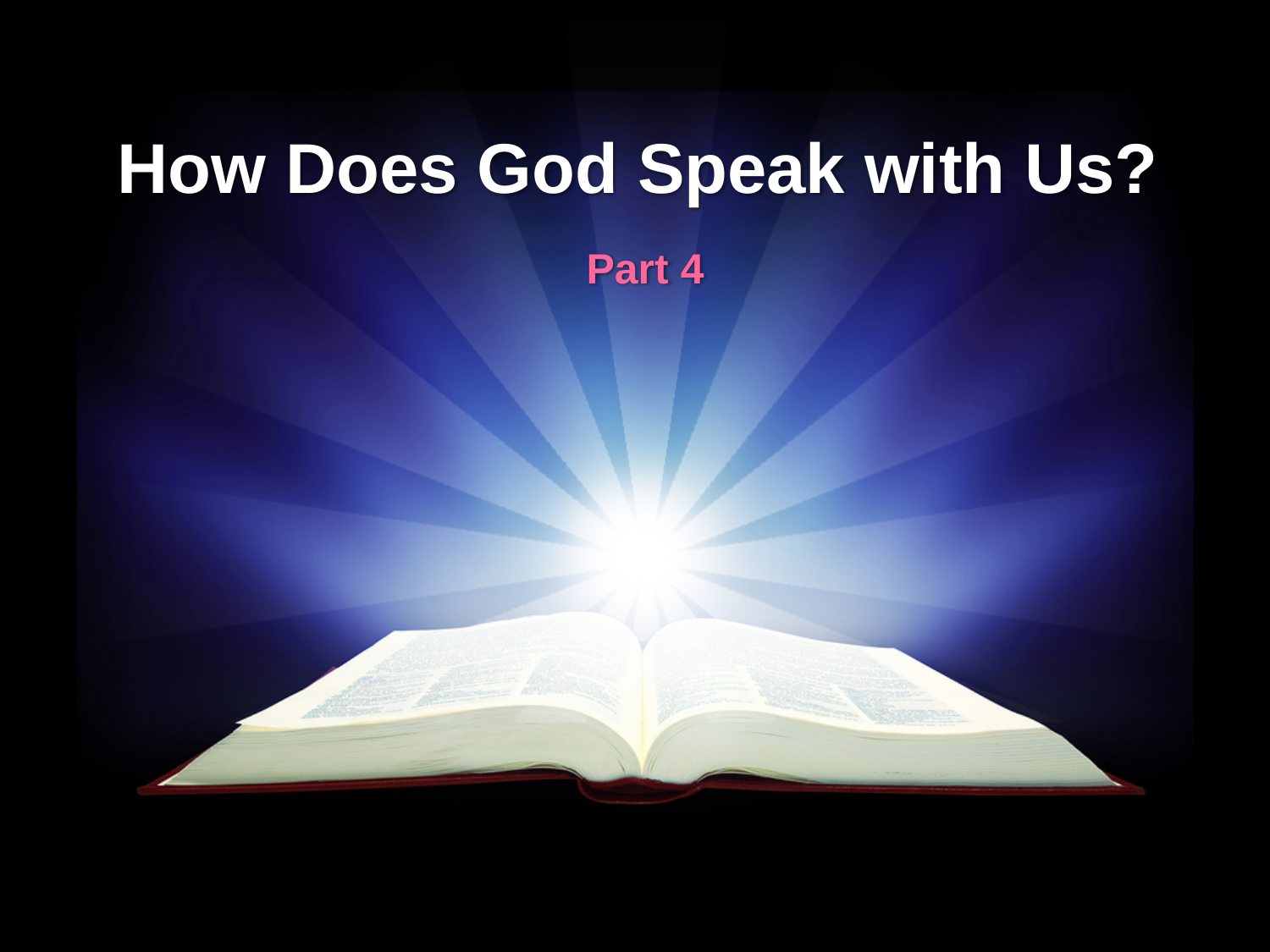

# How Does God Speak with Us?
Part 4